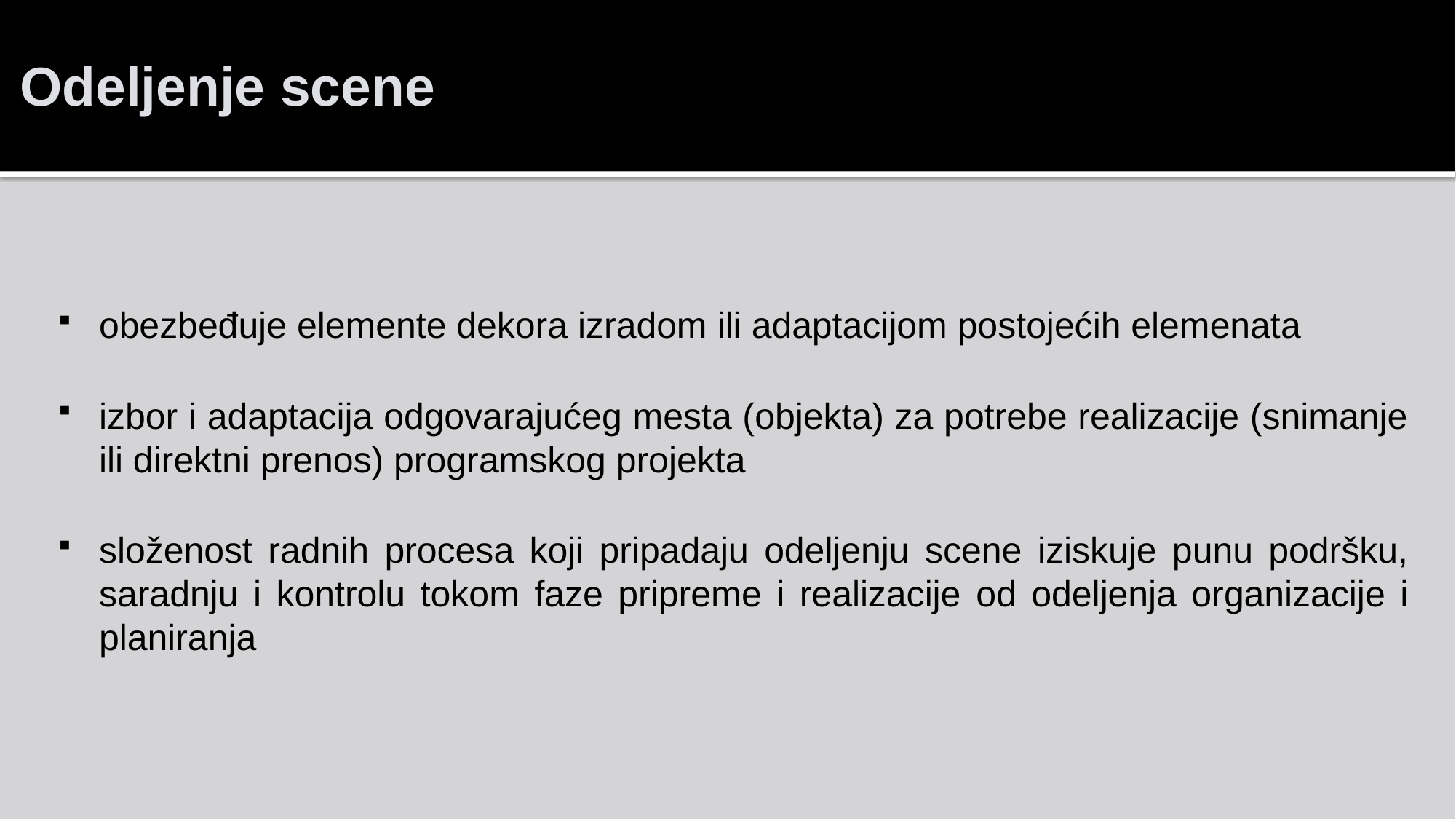

# Odeljenje scene

obezbeđuje elemente dekora izradom ili adaptacijom postojećih elemenata

izbor i adaptacija odgovarajućeg mesta (objekta) za potrebe realizacije (snimanje ili direktni prenos) programskog projekta

složenost radnih procesa koji pripadaju odeljenju scene iziskuje punu podršku, saradnju i kontrolu tokom faze pripreme i realizacije od odeljenja organizacije i planiranja